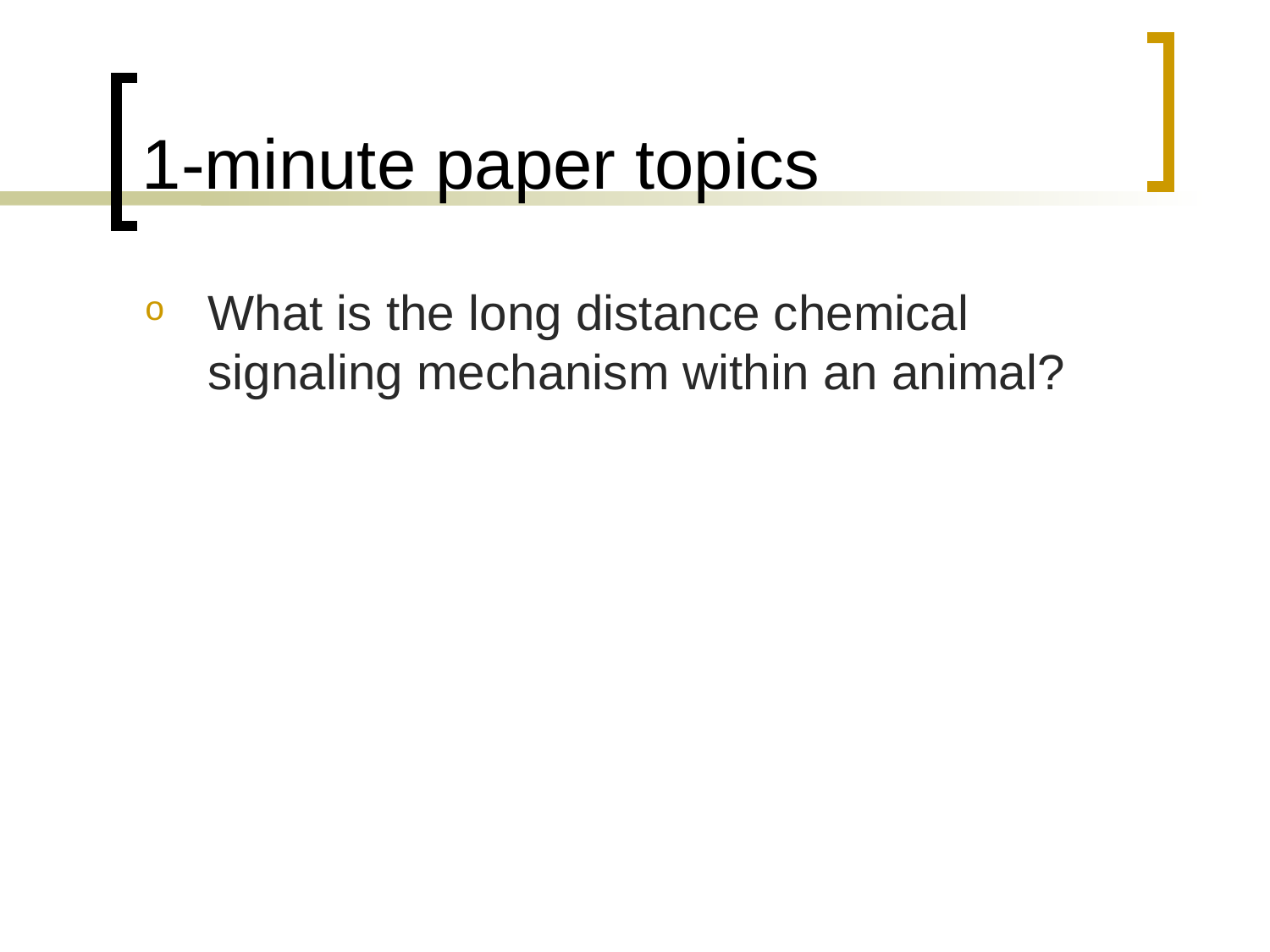

# 1-minute paper topics
What is the long distance chemical signaling mechanism within an animal?